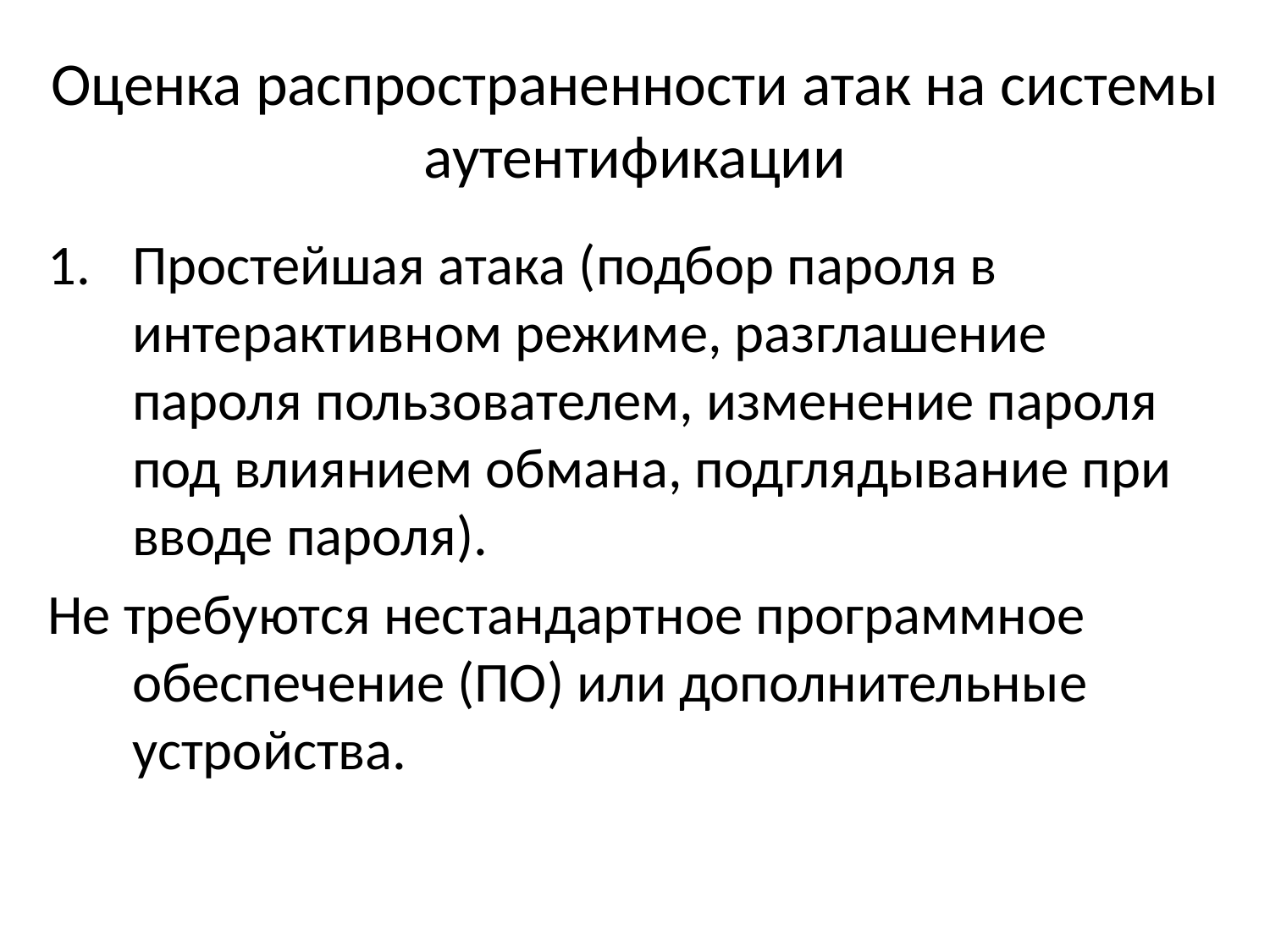

# Оценка распространенности атак на системы аутентификации
Простейшая атака (подбор пароля в интерактивном режиме, разглашение пароля пользователем, изменение пароля под влиянием обмана, подглядывание при вводе пароля).
Не требуются нестандартное программное обеспечение (ПО) или дополнительные устройства.